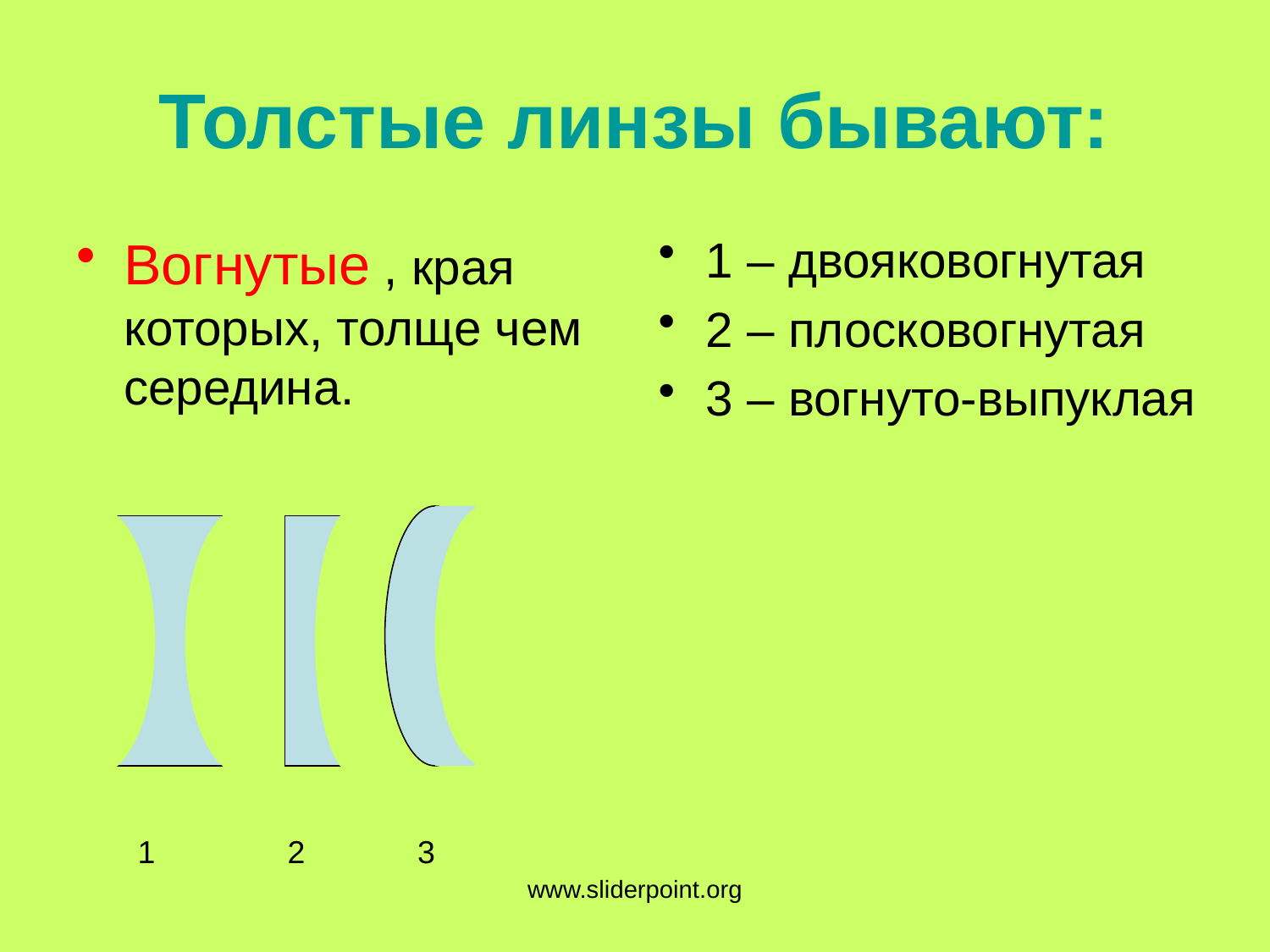

# Толстые линзы бывают:
Вогнутые , края которых, толще чем середина.
1 – двояковогнутая
2 – плосковогнутая
3 – вогнуто-выпуклая

1
2
3
www.sliderpoint.org